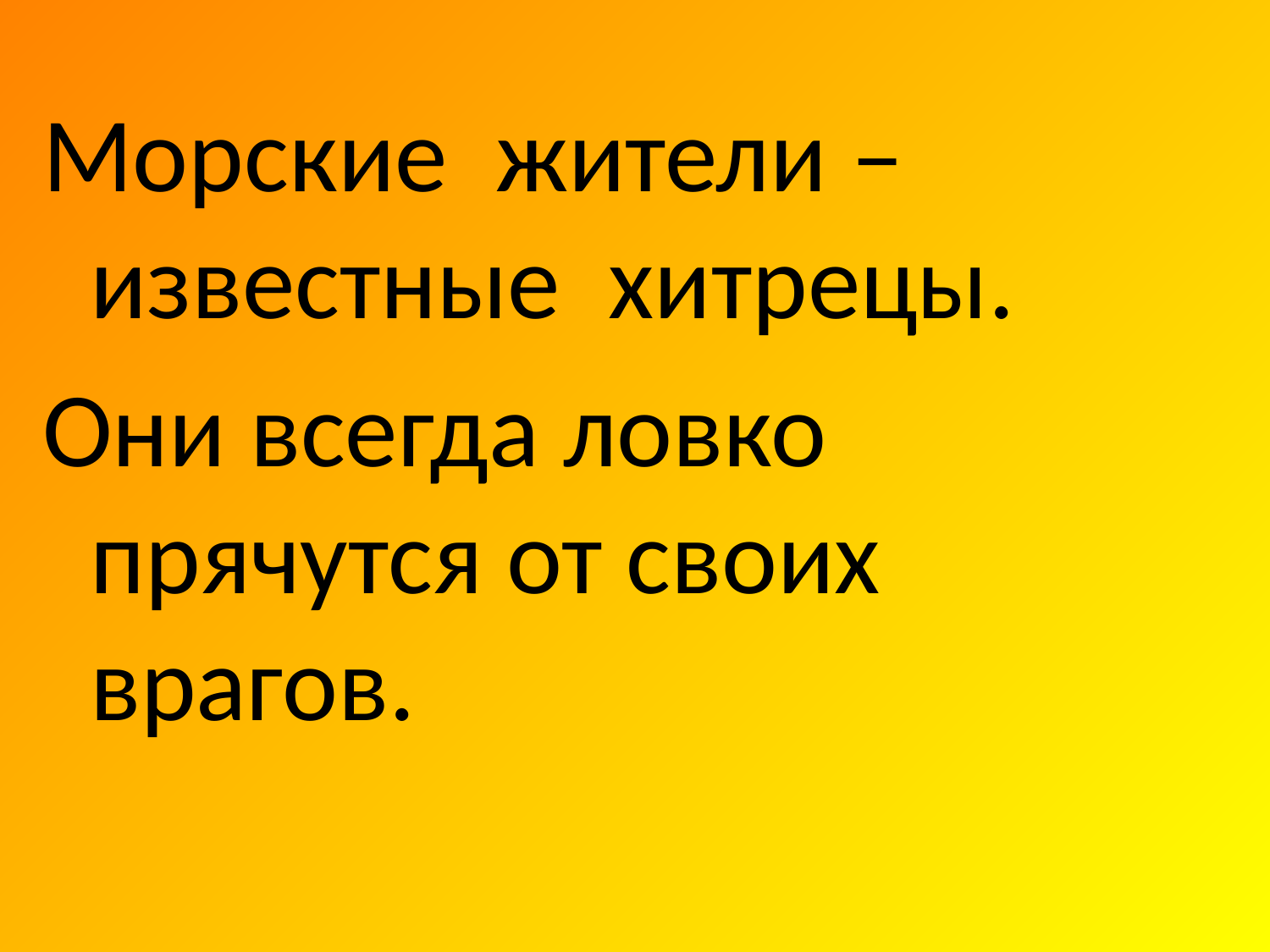

#
Морские  жители – известные  хитрецы.
Они всегда ловко прячутся от своих  врагов.